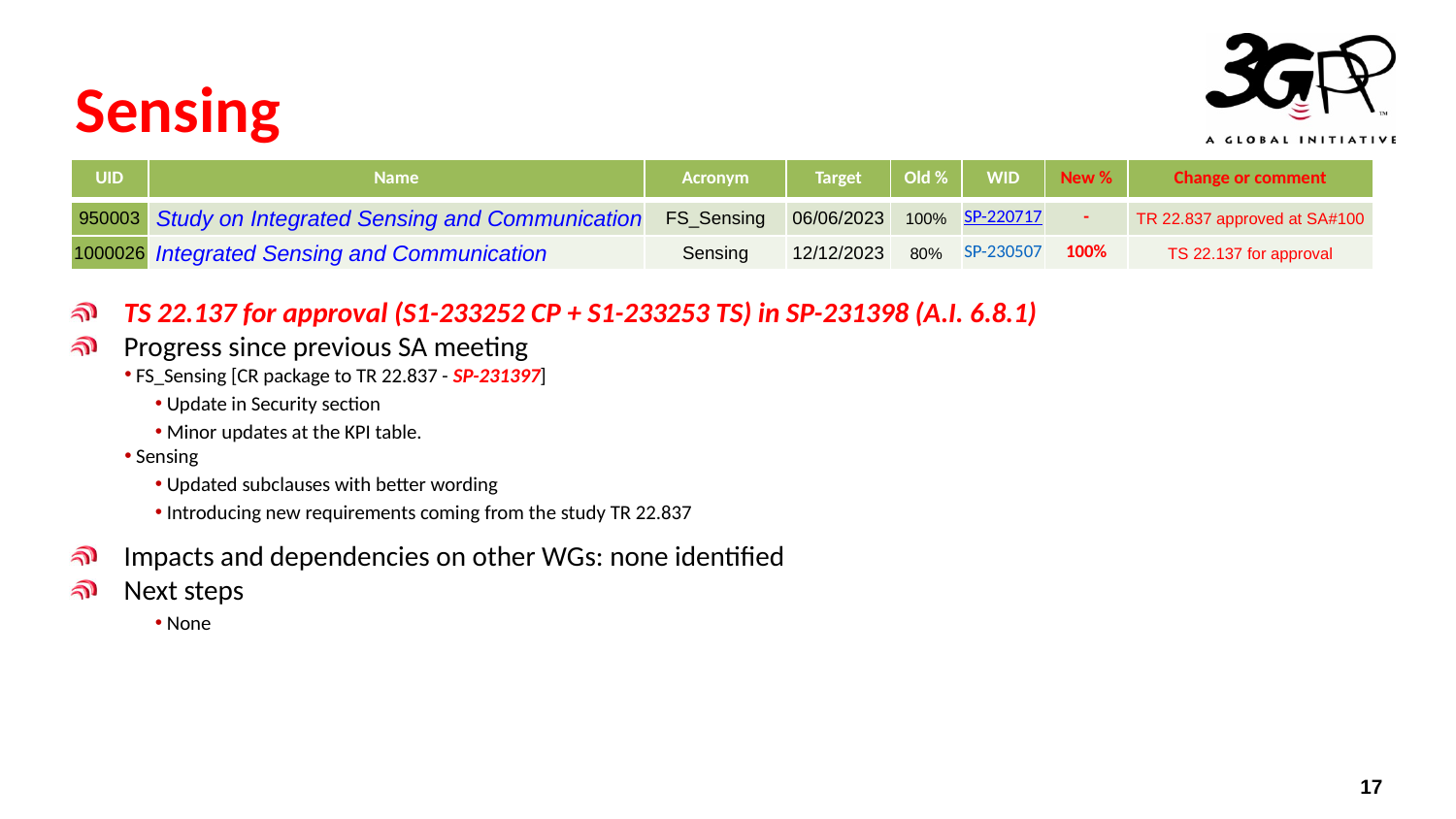

# Sensing
| UID | Name | Acronym | Target | Old % | WID | New % | Change or comment |
| --- | --- | --- | --- | --- | --- | --- | --- |
| 950003 | Study on Integrated Sensing and Communication | FS\_Sensing | 06/06/2023 | 100% | SP-220717 | - | TR 22.837 approved at SA#100 |
| 1000026 | Integrated Sensing and Communication | Sensing | 12/12/2023 | 80% | SP-230507 | 100% | TS 22.137 for approval |
TS 22.137 for approval (S1-233252 CP + S1-233253 TS) in SP-231398 (A.I. 6.8.1)
Progress since previous SA meeting
 FS_Sensing [CR package to TR 22.837 - SP-231397]
 Update in Security section
 Minor updates at the KPI table.
 Sensing
 Updated subclauses with better wording
 Introducing new requirements coming from the study TR 22.837

Impacts and dependencies on other WGs: none identified
Next steps
 None